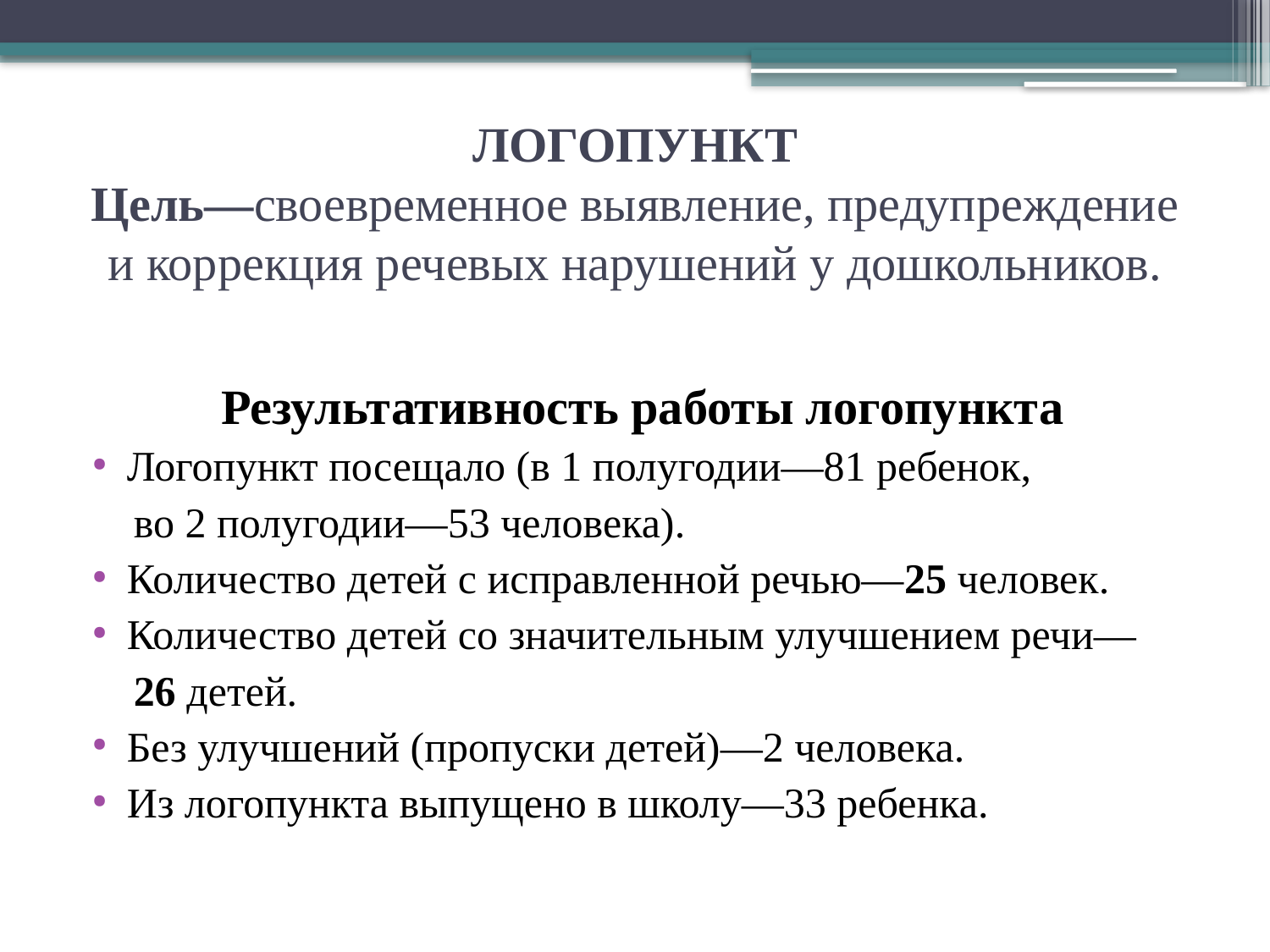

# ЛОГОПУНКТ Цель—своевременное выявление, предупреждение и коррекция речевых нарушений у дошкольников.

Результативность работы логопункта
Логопункт посещало (в 1 полугодии—81 ребенок,
    во 2 полугодии—53 человека).
Количество детей с исправленной речью—25 человек.
Количество детей со значительным улучшением речи—
    26 детей.
Без улучшений (пропуски детей)—2 человека.
Из логопункта выпущено в школу—33 ребенка.